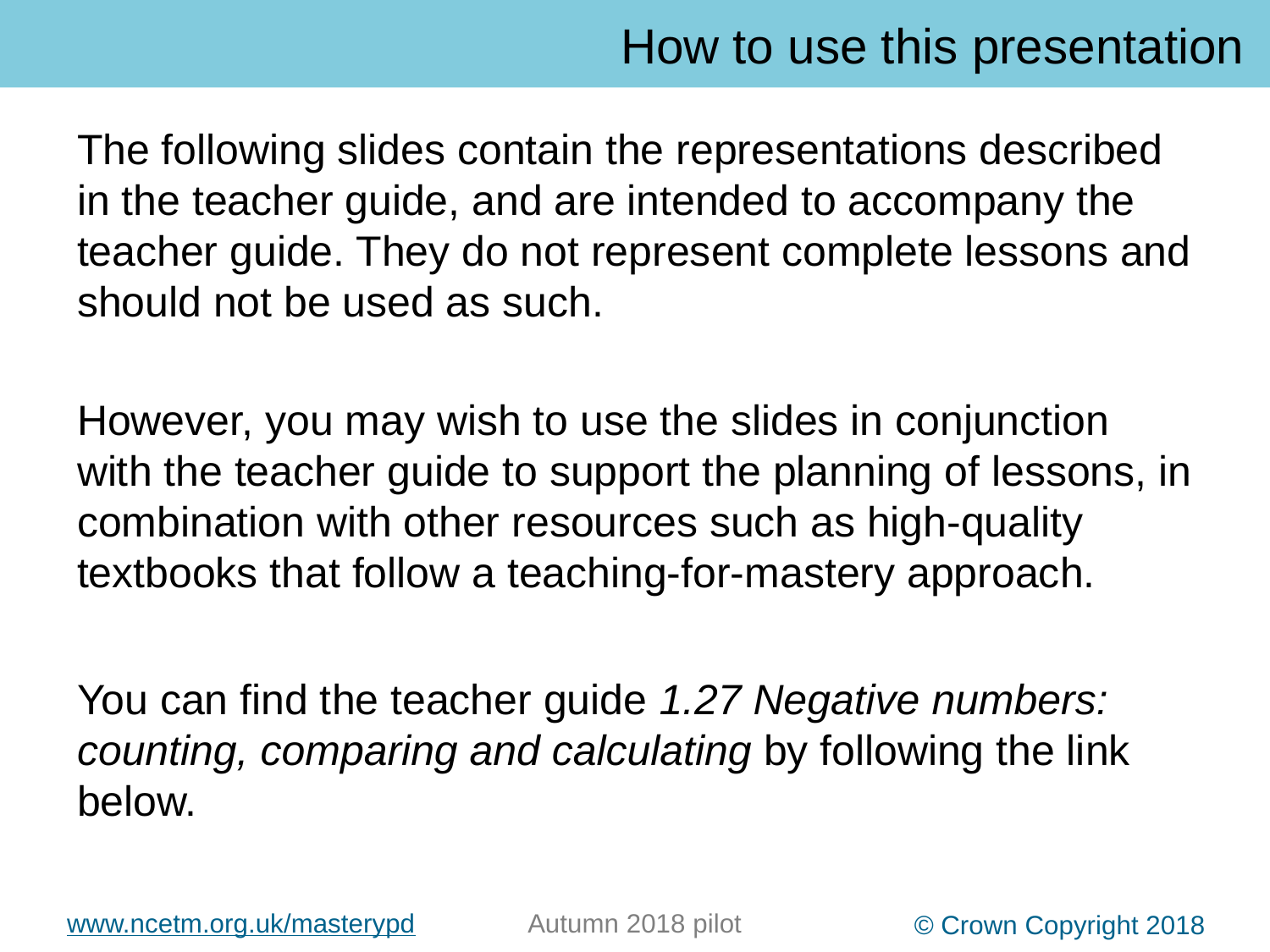

How to use this presentation
You can find the teacher guide 1.27 Negative numbers: counting, comparing and calculating by following the link below.